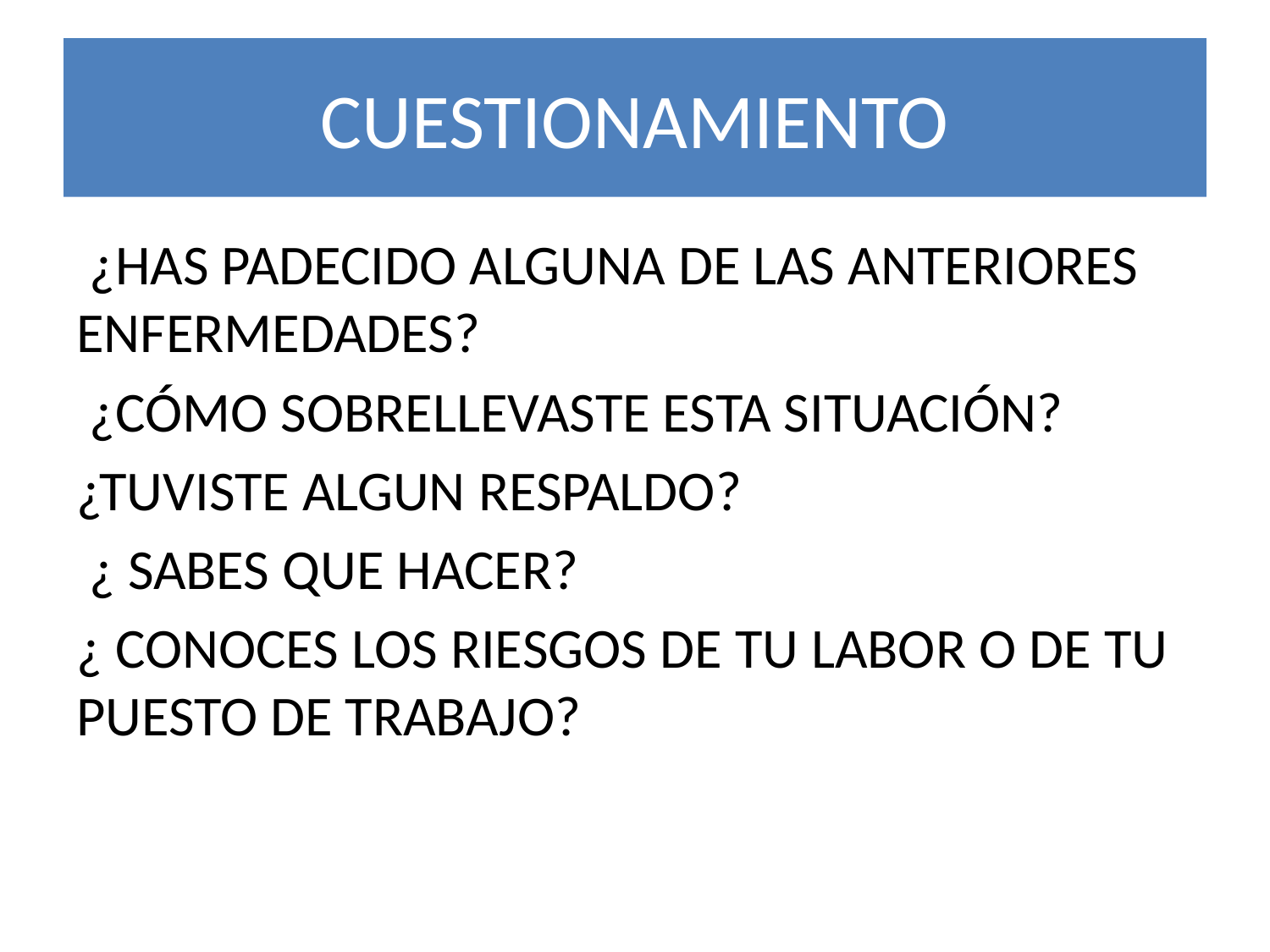

# CUESTIONAMIENTO
 ¿HAS PADECIDO ALGUNA DE LAS ANTERIORES ENFERMEDADES?
 ¿CÓMO SOBRELLEVASTE ESTA SITUACIÓN?
¿TUVISTE ALGUN RESPALDO?
 ¿ SABES QUE HACER?
¿ CONOCES LOS RIESGOS DE TU LABOR O DE TU PUESTO DE TRABAJO?